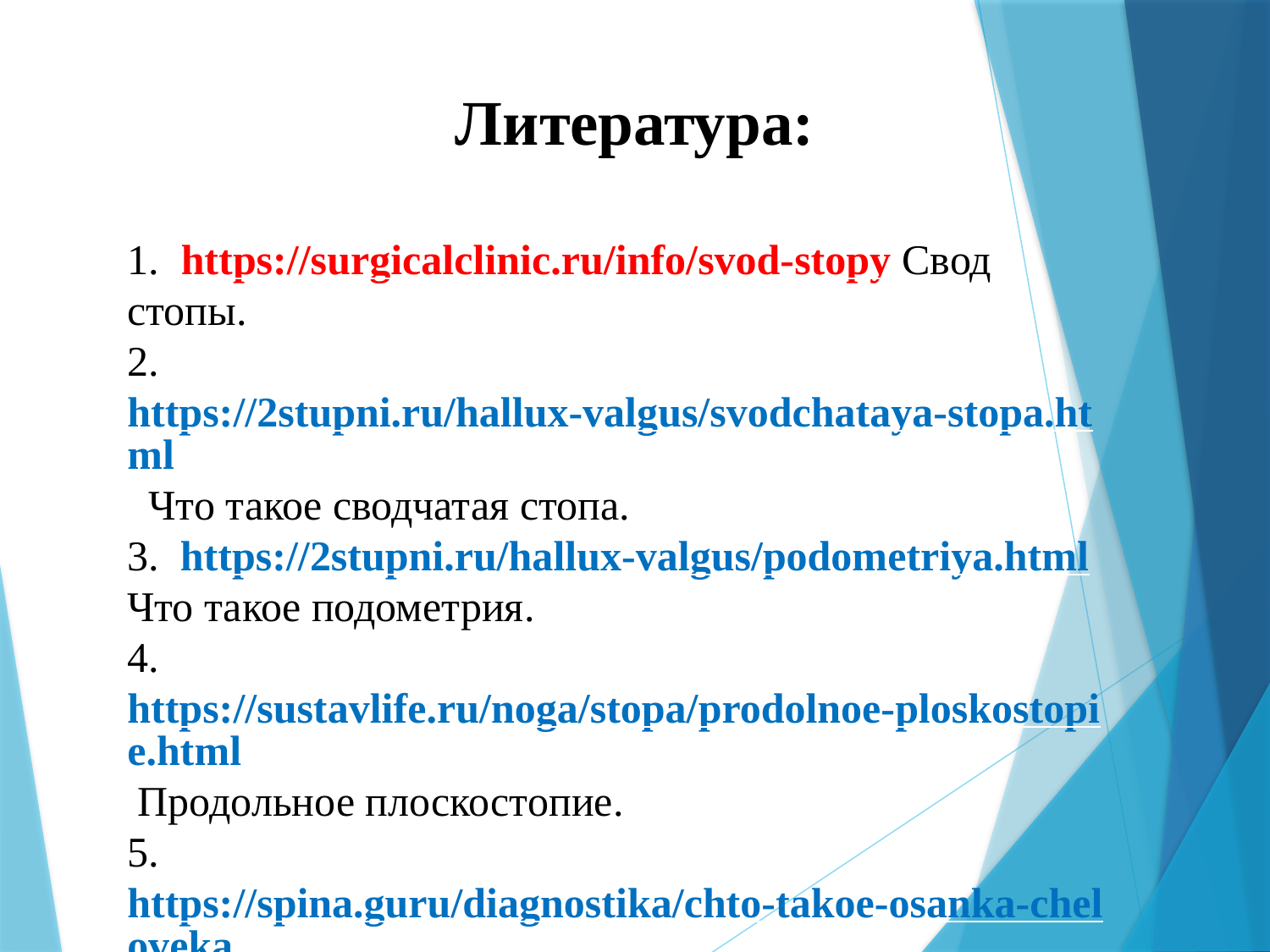

Литература:
1.  https://surgicalclinic.ru/info/svod-stopy Свод стопы.
2.  https://2stupni.ru/hallux-valgus/svodchataya-stopa.html  Что такое сводчатая стопа.
3.  https://2stupni.ru/hallux-valgus/podometriya.html  Что такое подометрия.
4.  https://sustavlife.ru/noga/stopa/prodolnoe-ploskostopie.html Продольное плоскостопие.
5.  https://spina.guru/diagnostika/chto-takoe-osanka-cheloveka Осанка человека.